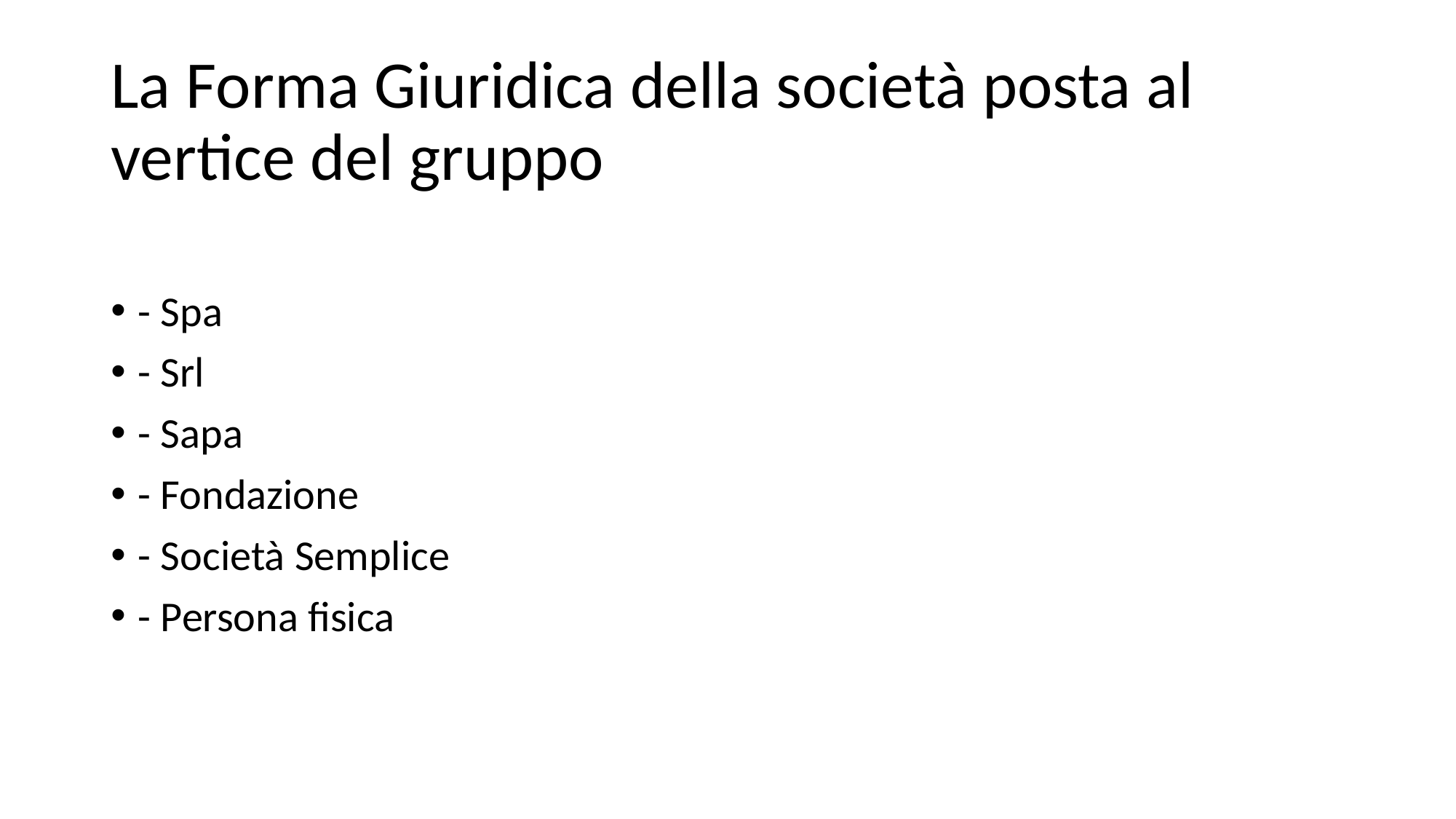

# La Forma Giuridica della società posta al vertice del gruppo

- Spa
- Srl
- Sapa
- Fondazione
- Società Semplice
- Persona fisica